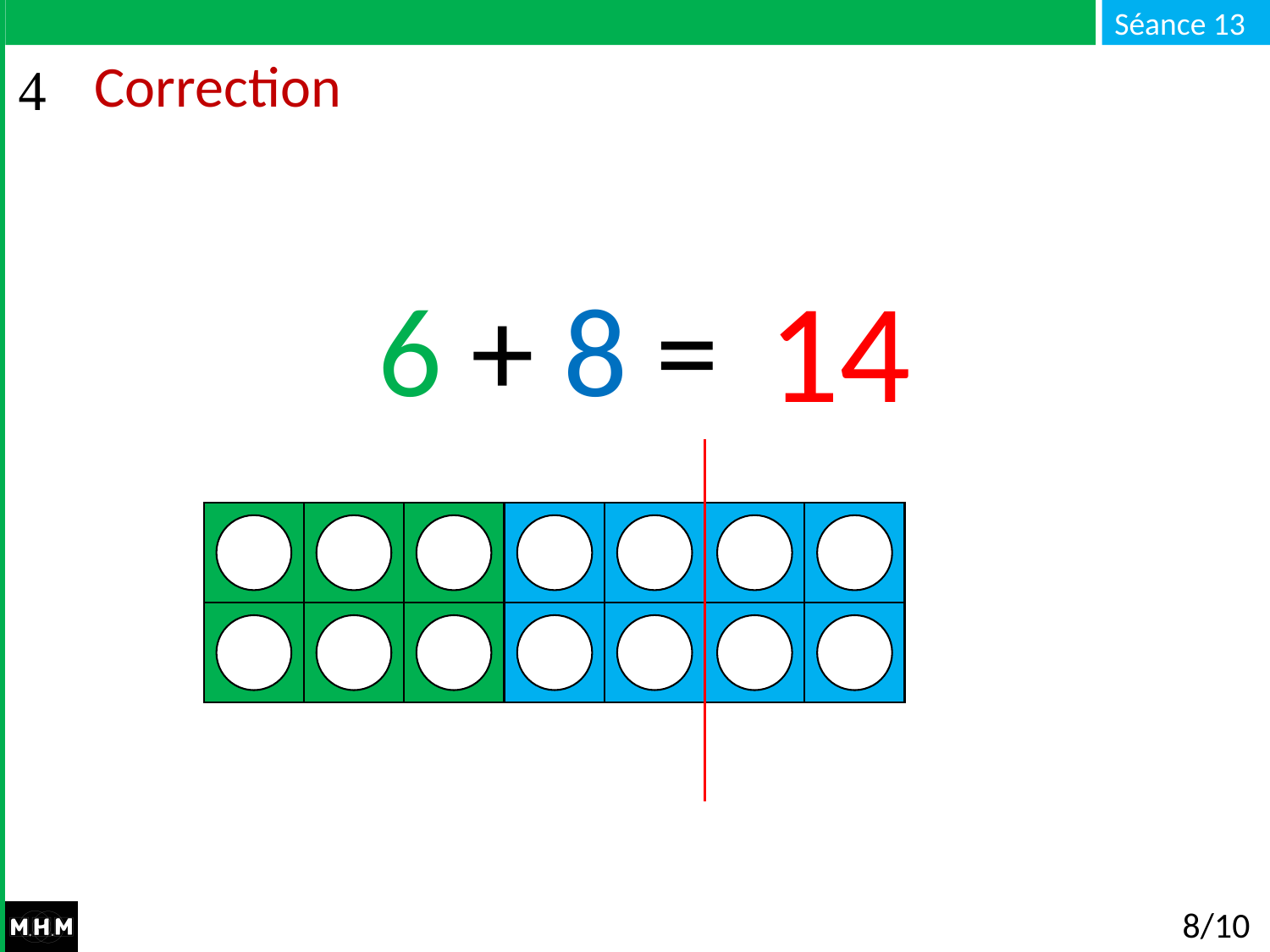

# Correction
14
6 + 8 = …

8/10